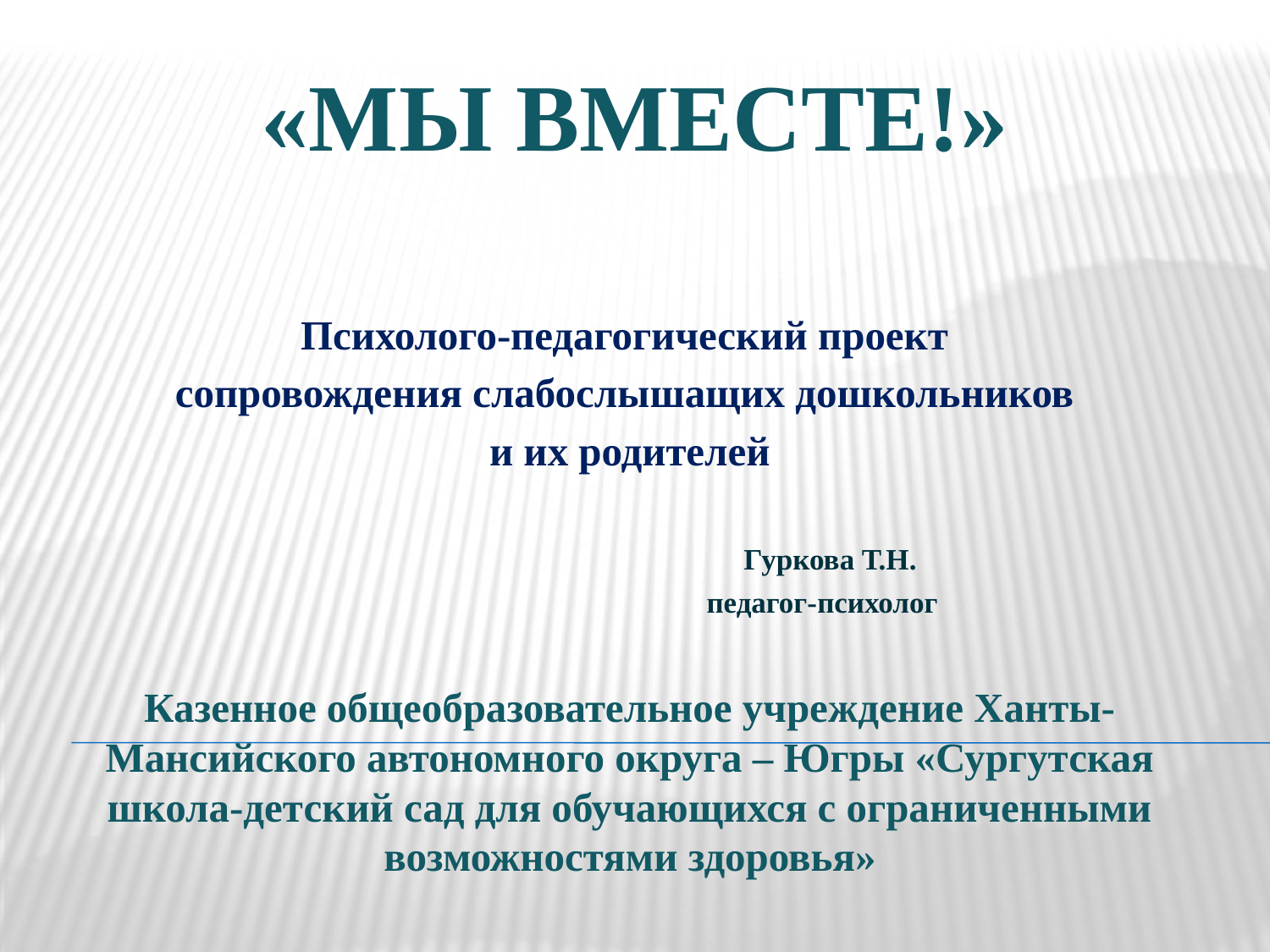

# «Мы вместе!»

Психолого-педагогический проект
сопровождения слабослышащих дошкольников
и их родителей

                                                                      Гуркова Т.Н.
                                                                                       педагог-психолог

Казенное общеобразовательное учреждение Ханты-Мансийского автономного округа – Югры «Сургутская школа-детский сад для обучающихся с ограниченными возможностями здоровья»